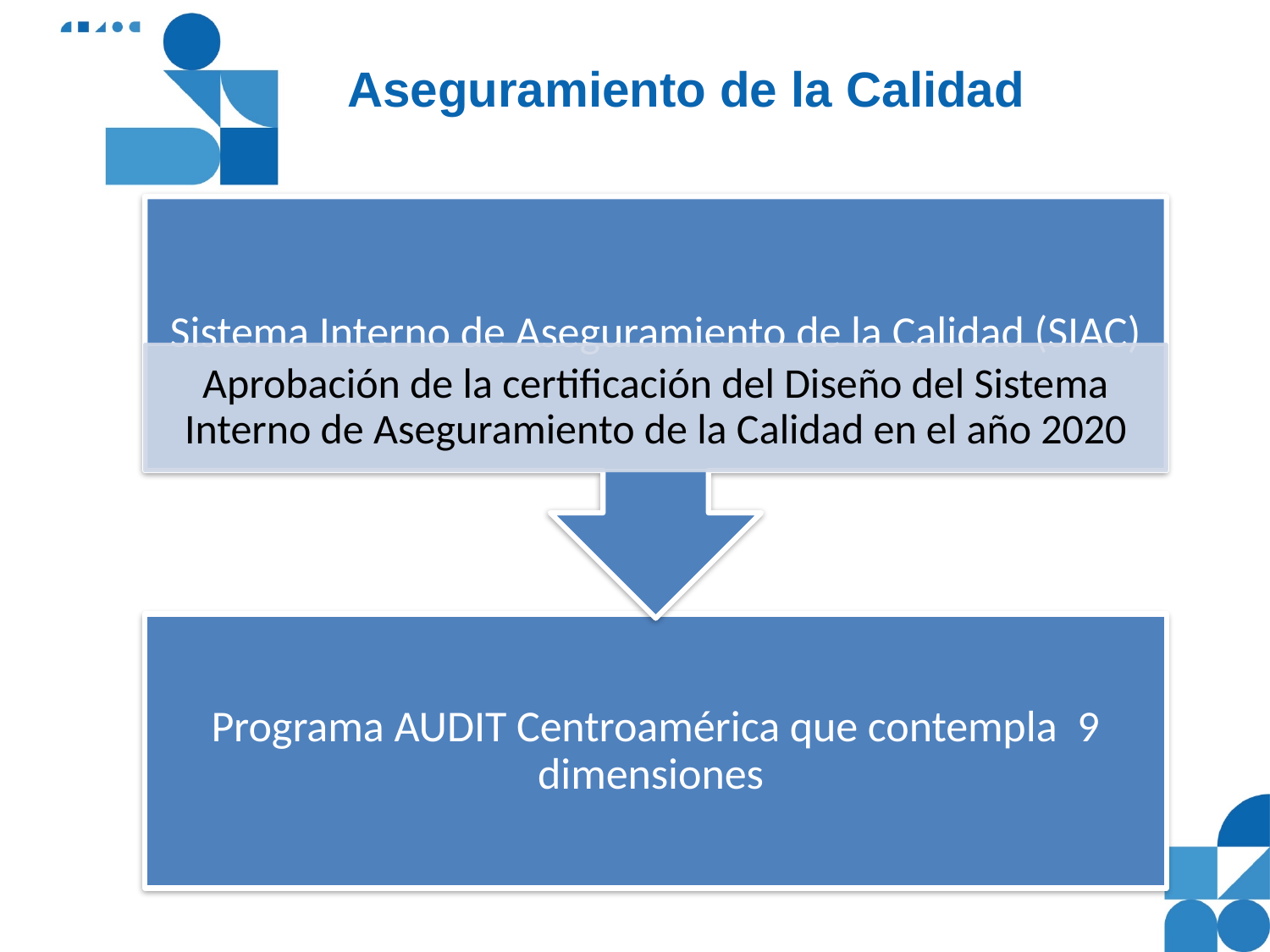

# Aseguramiento de la Calidad
Programa AUDIT Centroamérica que contempla  9 dimensiones
Sistema Interno de Aseguramiento de la Calidad (SIAC)
Aprobación de la certificación del Diseño del Sistema Interno de Aseguramiento de la Calidad en el año 2020